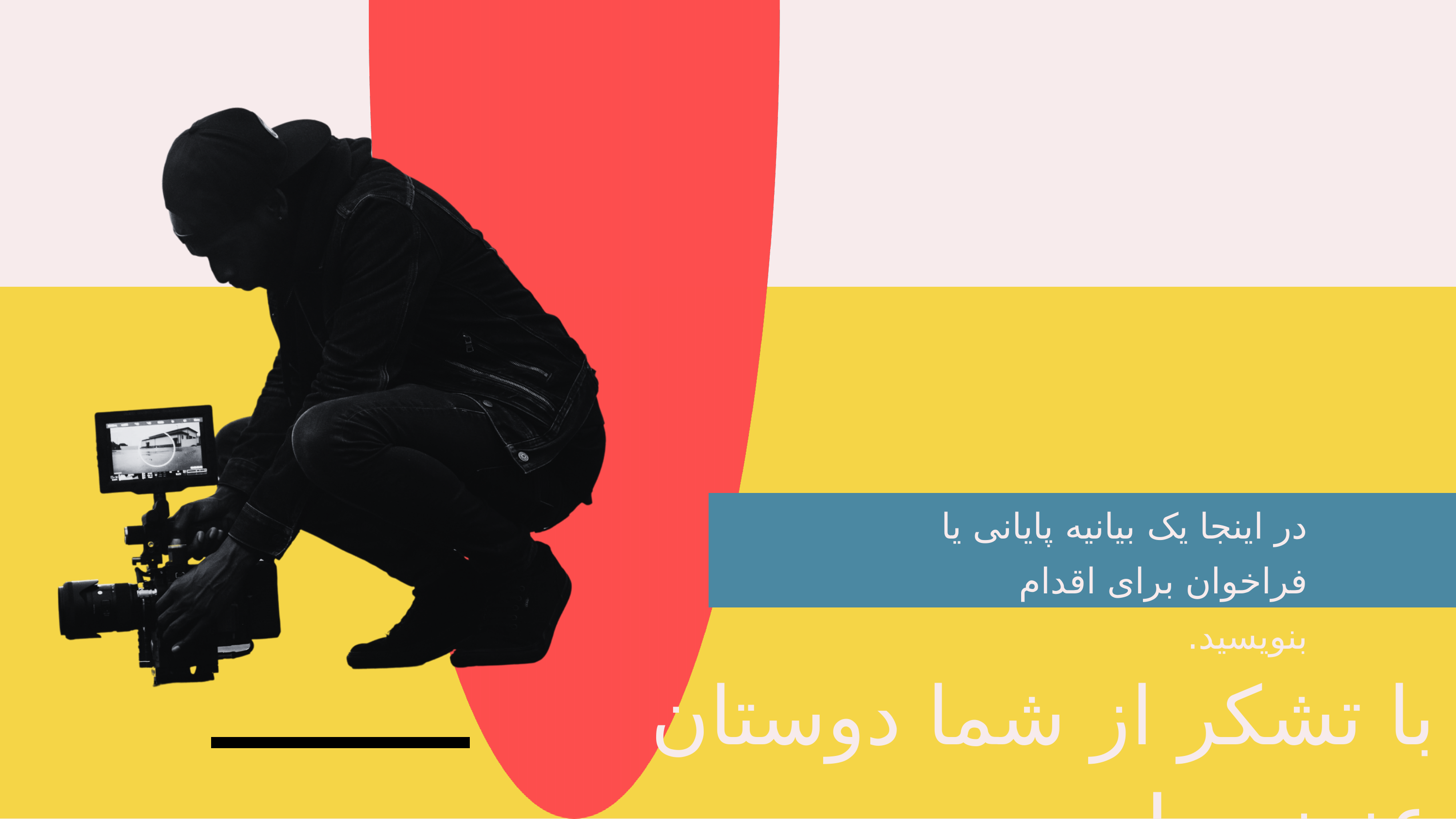

در اینجا یک بیانیه پایانی یا فراخوان برای اقدام بنویسید.
با تشکر از شما دوستان عزیز ...!